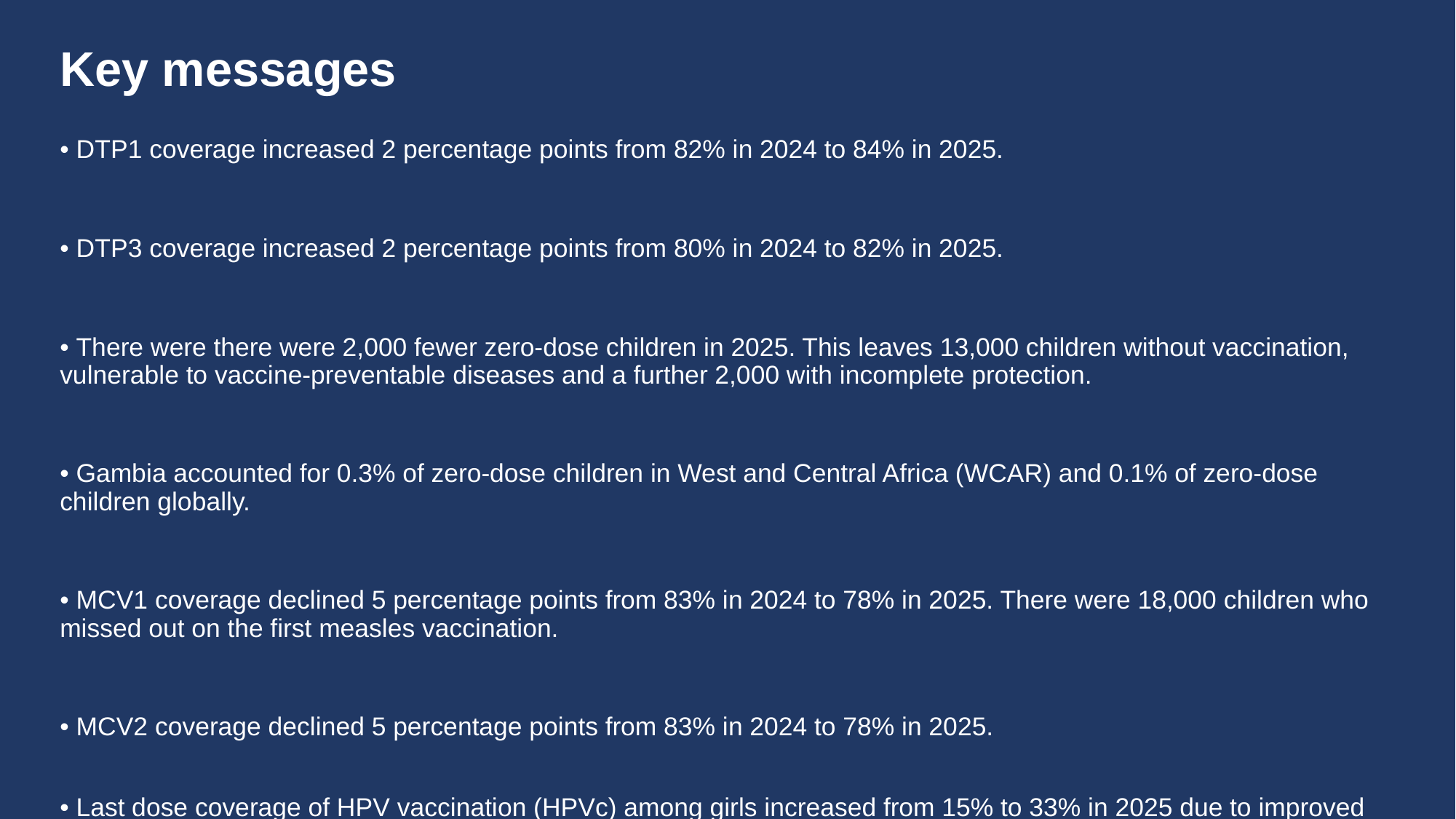

# Key messages
• DTP1 coverage increased 2 percentage points from 82% in 2024 to 84% in 2025.

• DTP3 coverage increased 2 percentage points from 80% in 2024 to 82% in 2025.

• There were there were 2,000 fewer zero-dose children in 2025. This leaves 13,000 children without vaccination, vulnerable to vaccine-preventable diseases and a further 2,000 with incomplete protection.

• Gambia accounted for 0.3% of zero-dose children in West and Central Africa (WCAR) and 0.1% of zero-dose children globally.

• MCV1 coverage declined 5 percentage points from 83% in 2024 to 78% in 2025. There were 18,000 children who missed out on the first measles vaccination.

• MCV2 coverage declined 5 percentage points from 83% in 2024 to 78% in 2025.

• Last dose coverage of HPV vaccination (HPVc) among girls increased from 15% to 33% in 2025 due to improved programme performance.